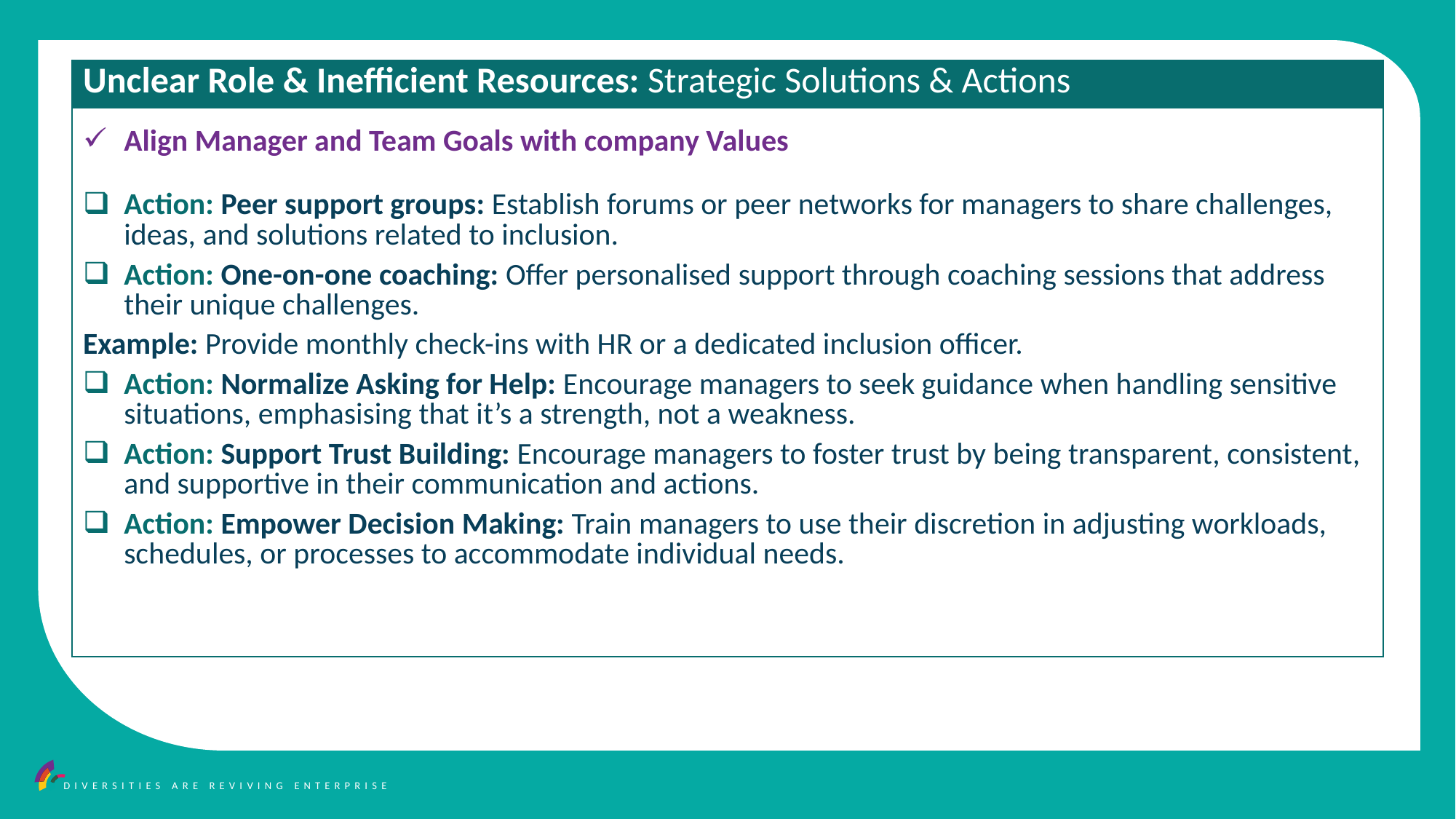

| Unclear Role & Inefficient Resources: Strategic Solutions & Actions |
| --- |
| Align Manager and Team Goals with company Values Action: Peer support groups: Establish forums or peer networks for managers to share challenges, ideas, and solutions related to inclusion. Action: One-on-one coaching: Offer personalised support through coaching sessions that address their unique challenges. Example: Provide monthly check-ins with HR or a dedicated inclusion officer. Action: Normalize Asking for Help: Encourage managers to seek guidance when handling sensitive situations, emphasising that it’s a strength, not a weakness. Action: Support Trust Building: Encourage managers to foster trust by being transparent, consistent, and supportive in their communication and actions. Action: Empower Decision Making: Train managers to use their discretion in adjusting workloads, schedules, or processes to accommodate individual needs. |